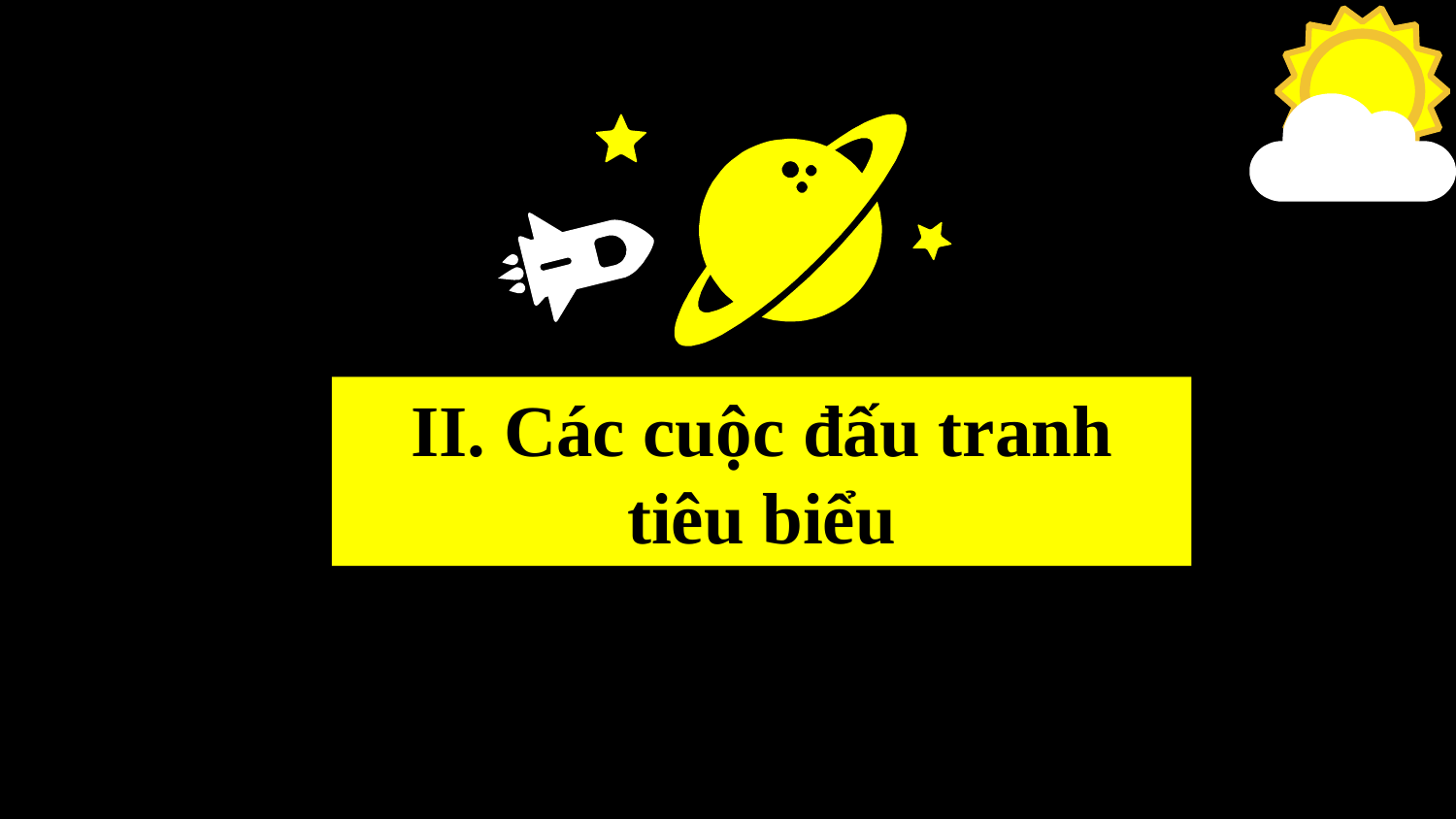

II. Các cuộc đấu tranh tiêu biểu